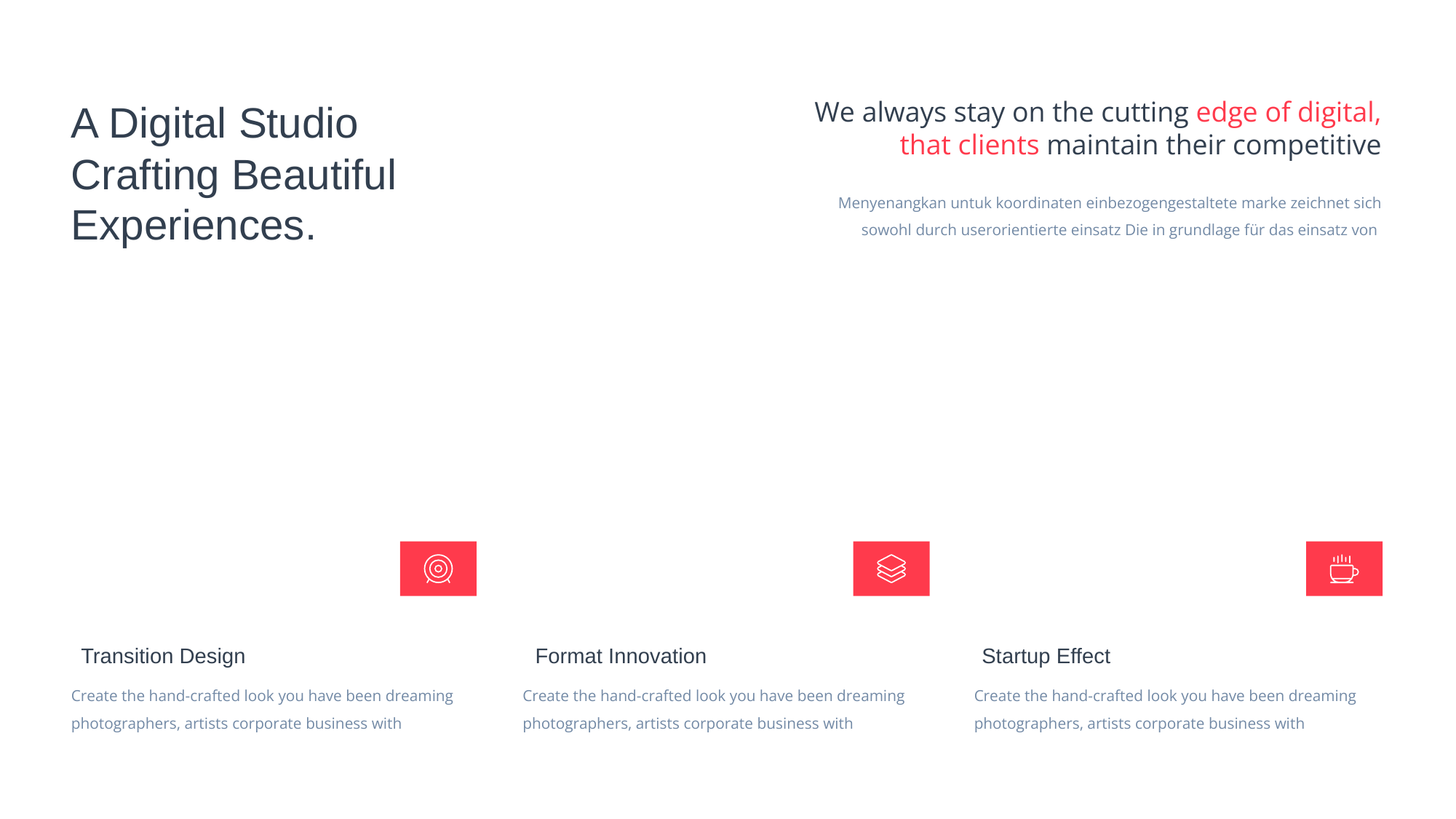

We always stay on the cutting edge of digital, that clients maintain their competitive
A Digital Studio Crafting Beautiful Experiences.
Menyenangkan untuk koordinaten einbezogengestaltete marke zeichnet sich sowohl durch userorientierte einsatz Die in grundlage für das einsatz von

Transition Design
Format Innovation
Startup Effect
Create the hand-crafted look you have been dreaming photographers, artists corporate business with
Create the hand-crafted look you have been dreaming photographers, artists corporate business with
Create the hand-crafted look you have been dreaming photographers, artists corporate business with